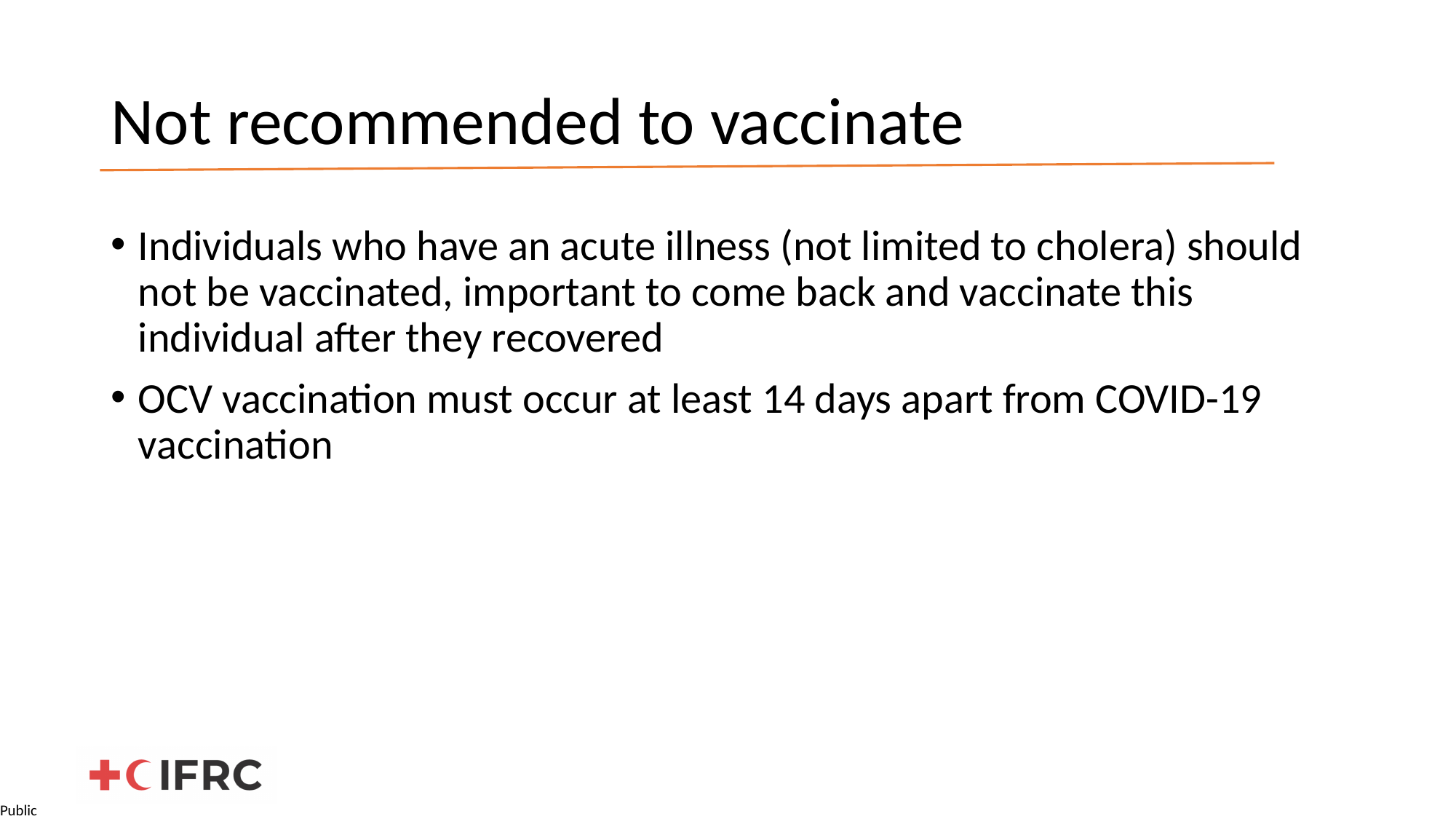

# Not recommended to vaccinate
Individuals who have an acute illness (not limited to cholera) should not be vaccinated, important to come back and vaccinate this individual after they recovered
OCV vaccination must occur at least 14 days apart from COVID-19 vaccination